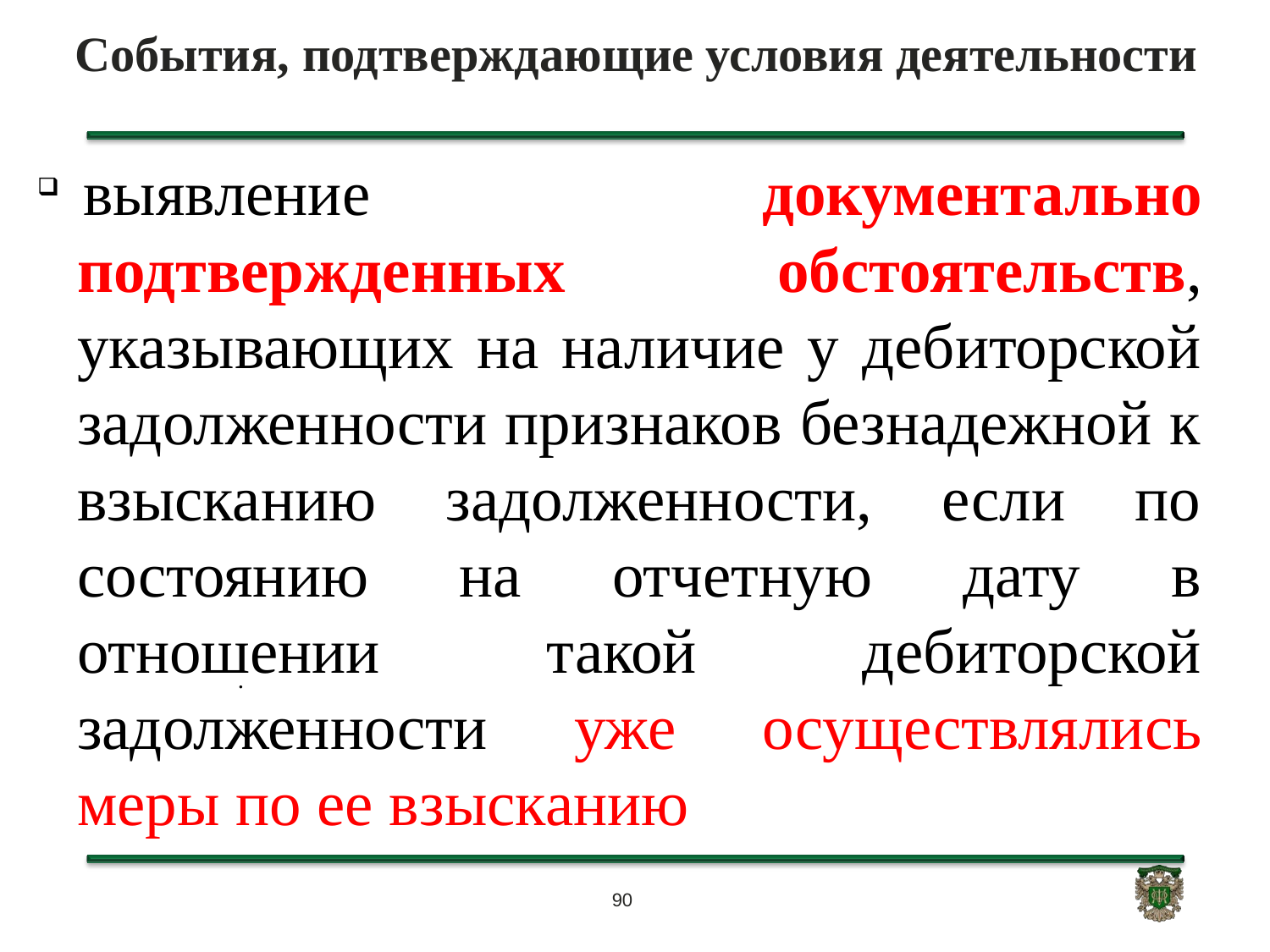

# События, подтверждающие условия деятельности
 выявление документально подтвержденных обстоятельств, указывающих на наличие у дебиторской задолженности признаков безнадежной к взысканию задолженности, если по состоянию на отчетную дату в отношении такой дебиторской задолженности уже осуществлялись меры по ее взысканию

.
90